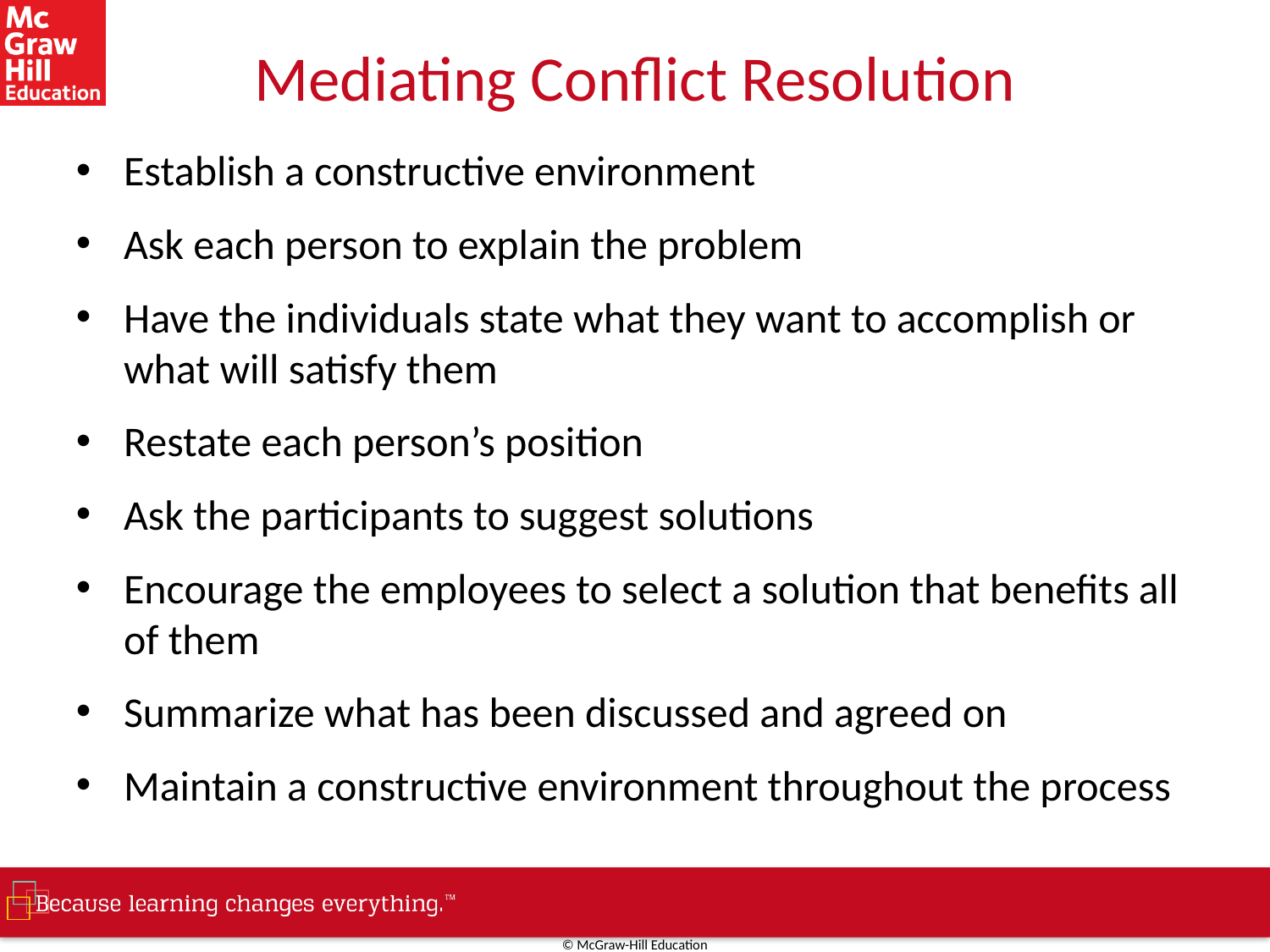

# Mediating Conflict Resolution
Establish a constructive environment
Ask each person to explain the problem
Have the individuals state what they want to accomplish or what will satisfy them
Restate each person’s position
Ask the participants to suggest solutions
Encourage the employees to select a solution that benefits all of them
Summarize what has been discussed and agreed on
Maintain a constructive environment throughout the process